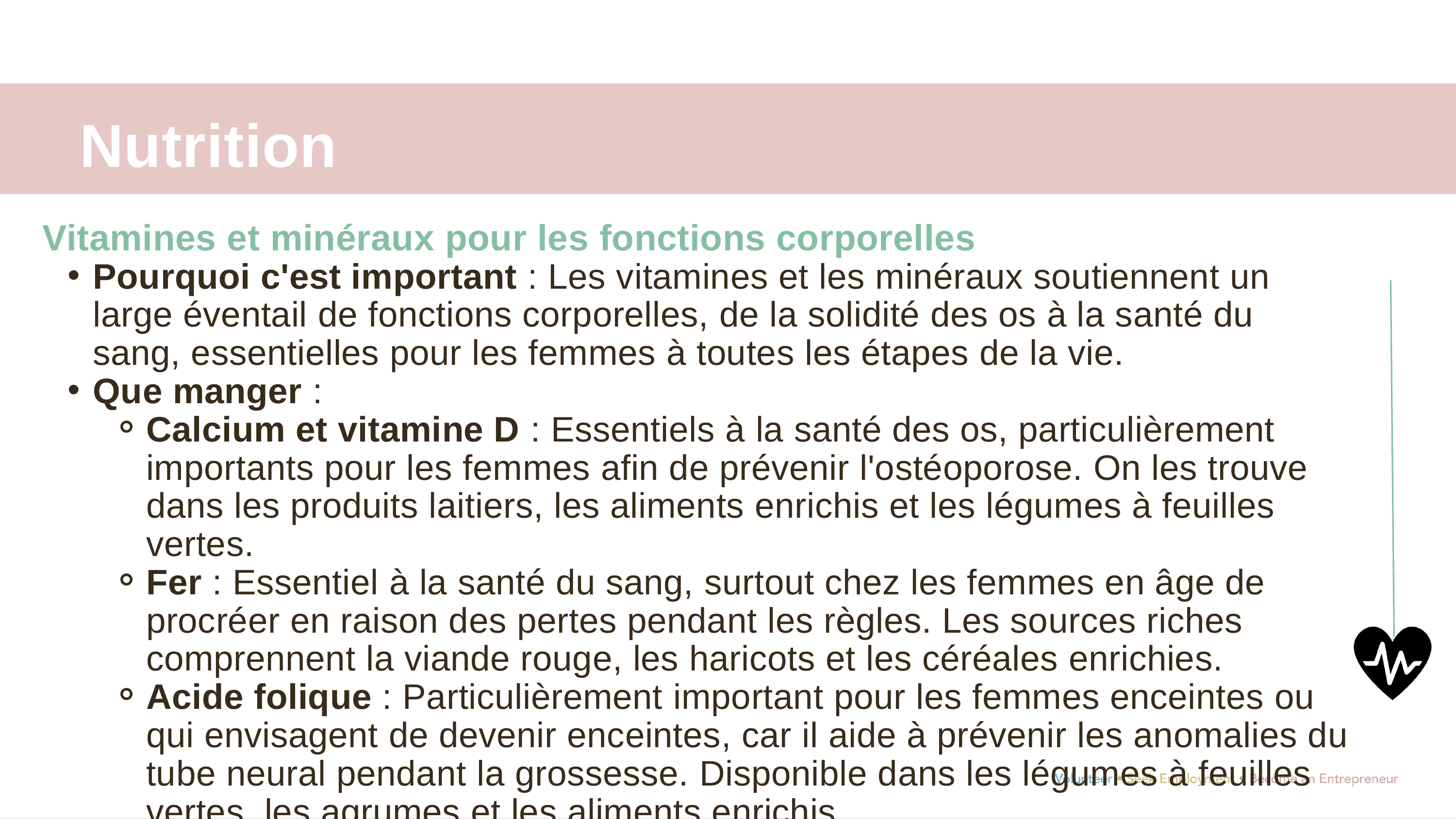

Nutrition

Vitamines et minéraux pour les fonctions corporelles
Pourquoi c'est important : Les vitamines et les minéraux soutiennent un large éventail de fonctions corporelles, de la solidité des os à la santé du sang, essentielles pour les femmes à toutes les étapes de la vie.
Que manger :
Calcium et vitamine D : Essentiels à la santé des os, particulièrement importants pour les femmes afin de prévenir l'ostéoporose. On les trouve dans les produits laitiers, les aliments enrichis et les légumes à feuilles vertes.
Fer : Essentiel à la santé du sang, surtout chez les femmes en âge de procréer en raison des pertes pendant les règles. Les sources riches comprennent la viande rouge, les haricots et les céréales enrichies.
Acide folique : Particulièrement important pour les femmes enceintes ou qui envisagent de devenir enceintes, car il aide à prévenir les anomalies du tube neural pendant la grossesse. Disponible dans les légumes à feuilles vertes, les agrumes et les aliments enrichis.